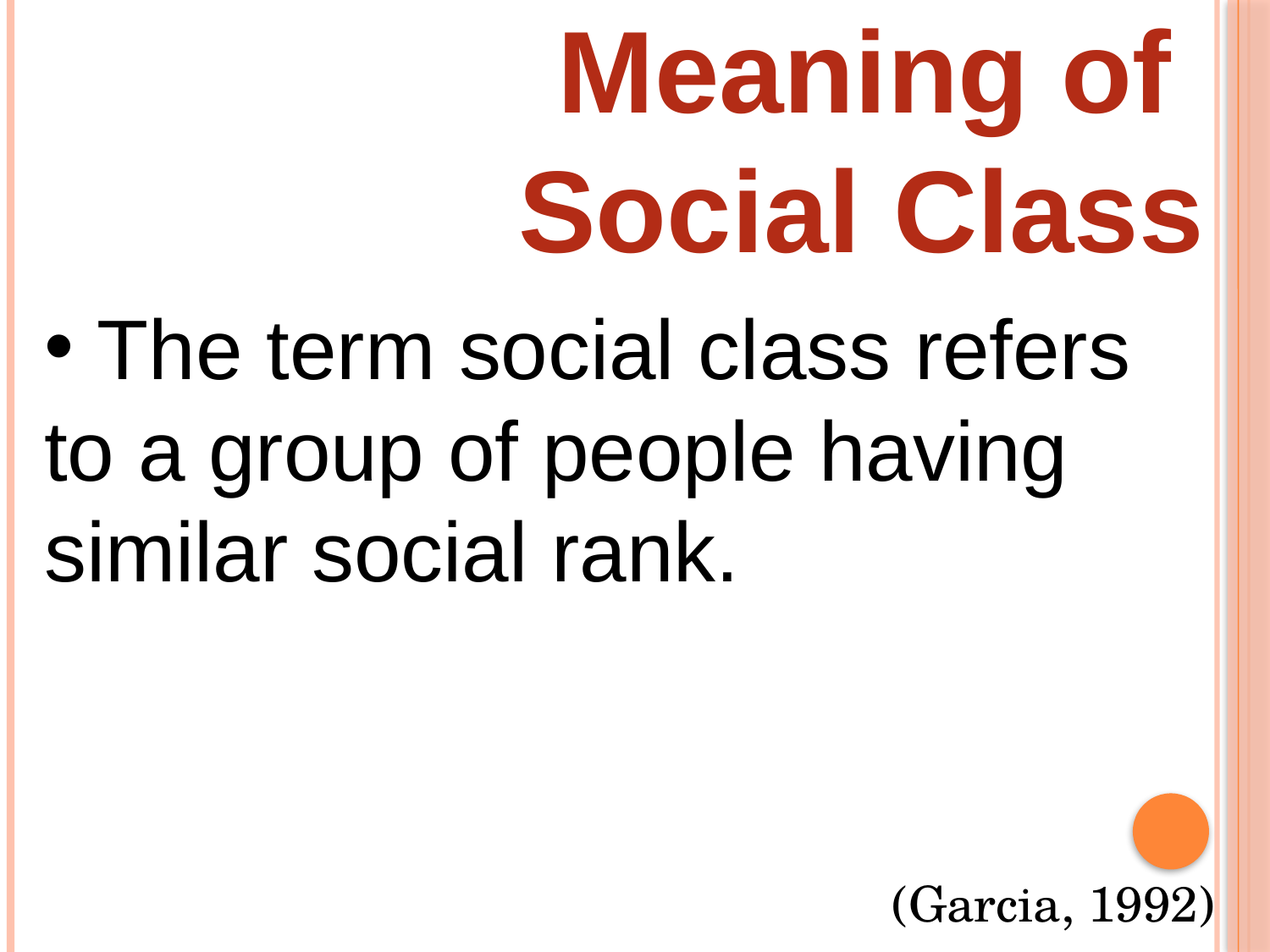

Meaning of
Social Class
 The term social class refers to a group of people having similar social rank.
(Garcia, 1992)